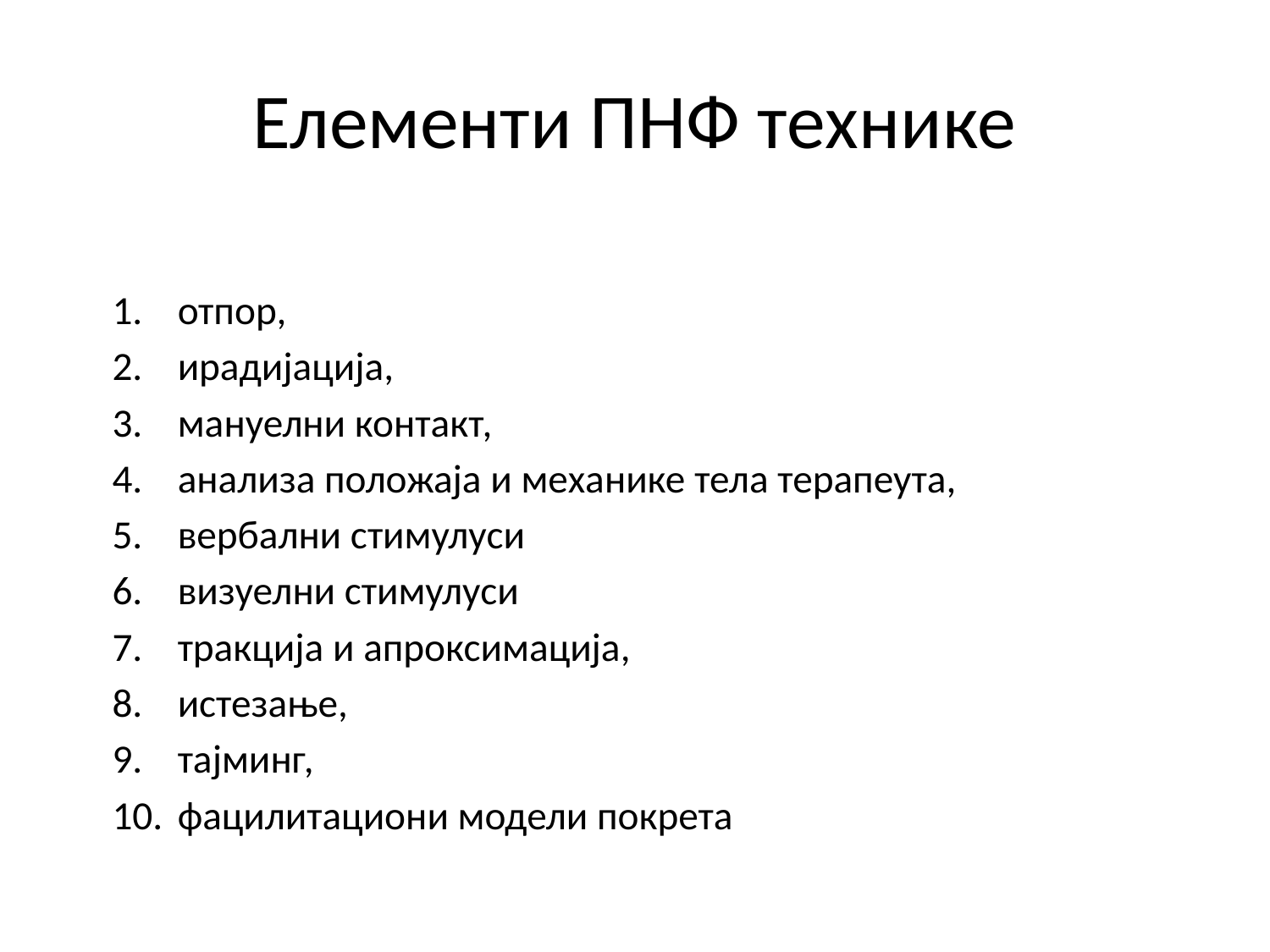

# Елементи ПНФ технике

отпор,
ирадијација,
мануелни контакт,
анализа положаја и механике тела терапеута,
вербални стимулуси
визуелни стимулуси
тракција и апроксимација,
истезање,
тајминг,
фацилитациони модели покрета